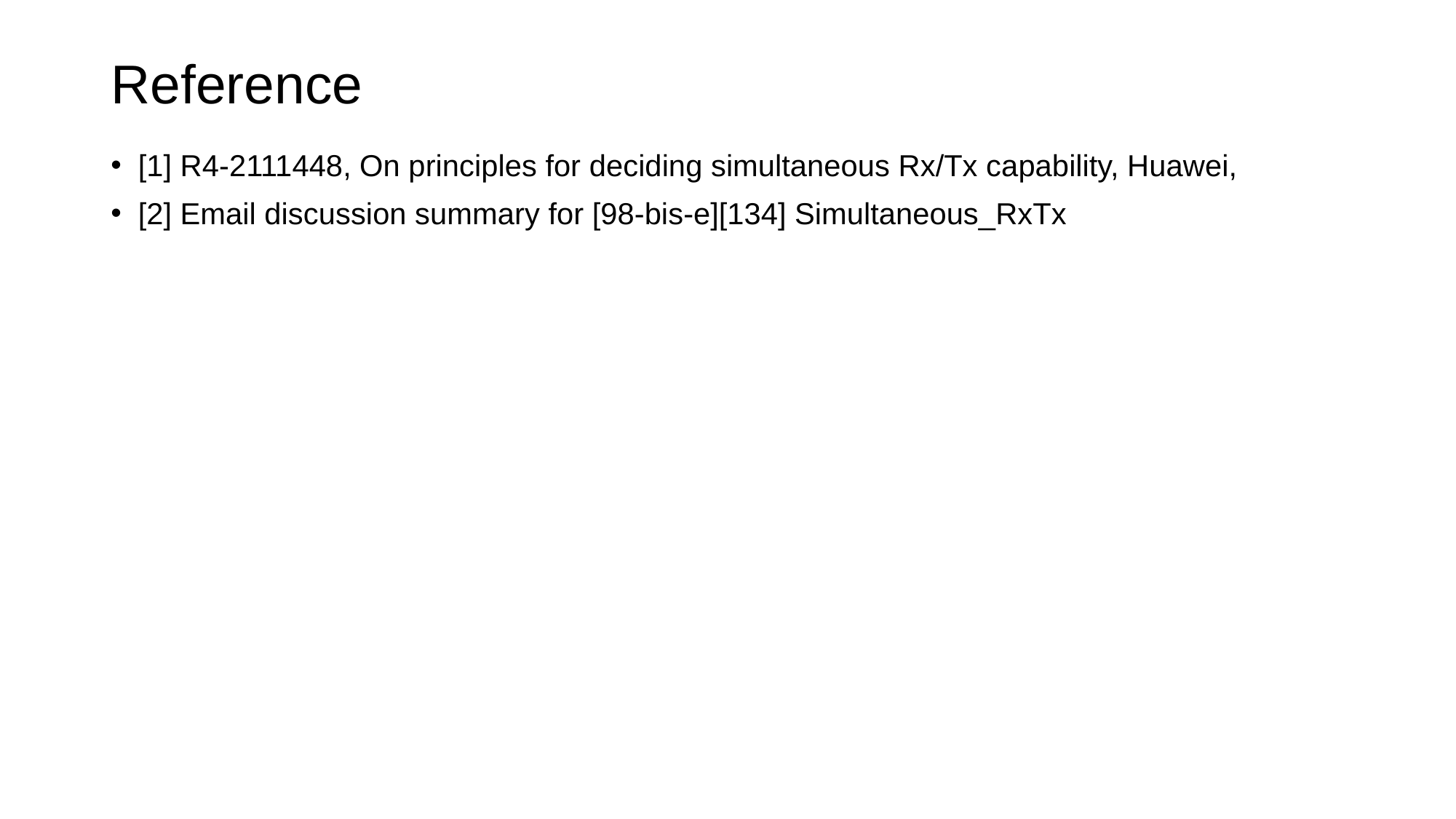

# Reference
[1] R4-2111448, On principles for deciding simultaneous Rx/Tx capability, Huawei,
[2] Email discussion summary for [98-bis-e][134] Simultaneous_RxTx